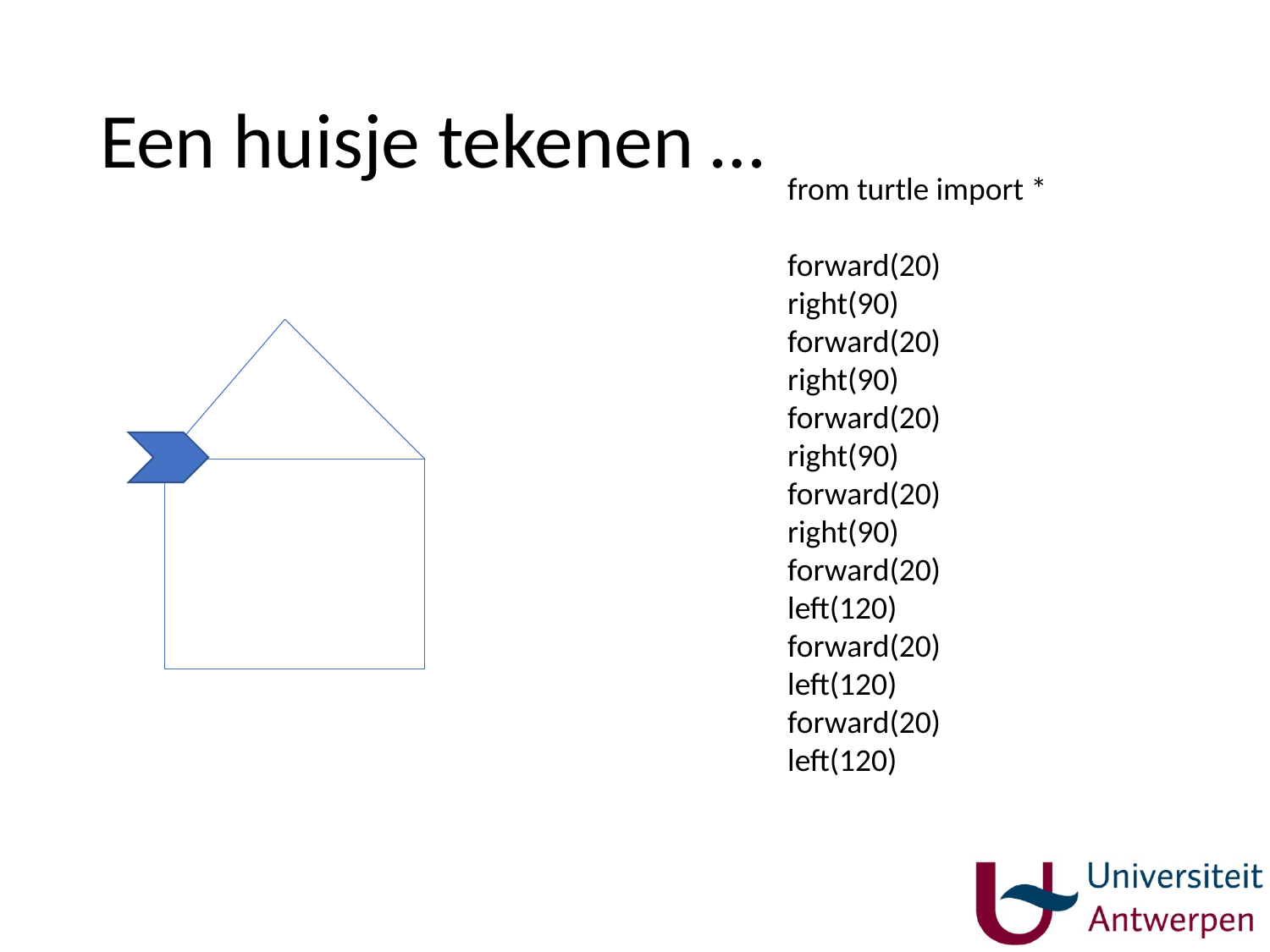

# Een huisje tekenen …
from turtle import *

forward(20)
right(90)
forward(20)
right(90)
forward(20)
right(90)
forward(20)
right(90)
forward(20)
left(120)
forward(20)
left(120)
forward(20)
left(120)

18